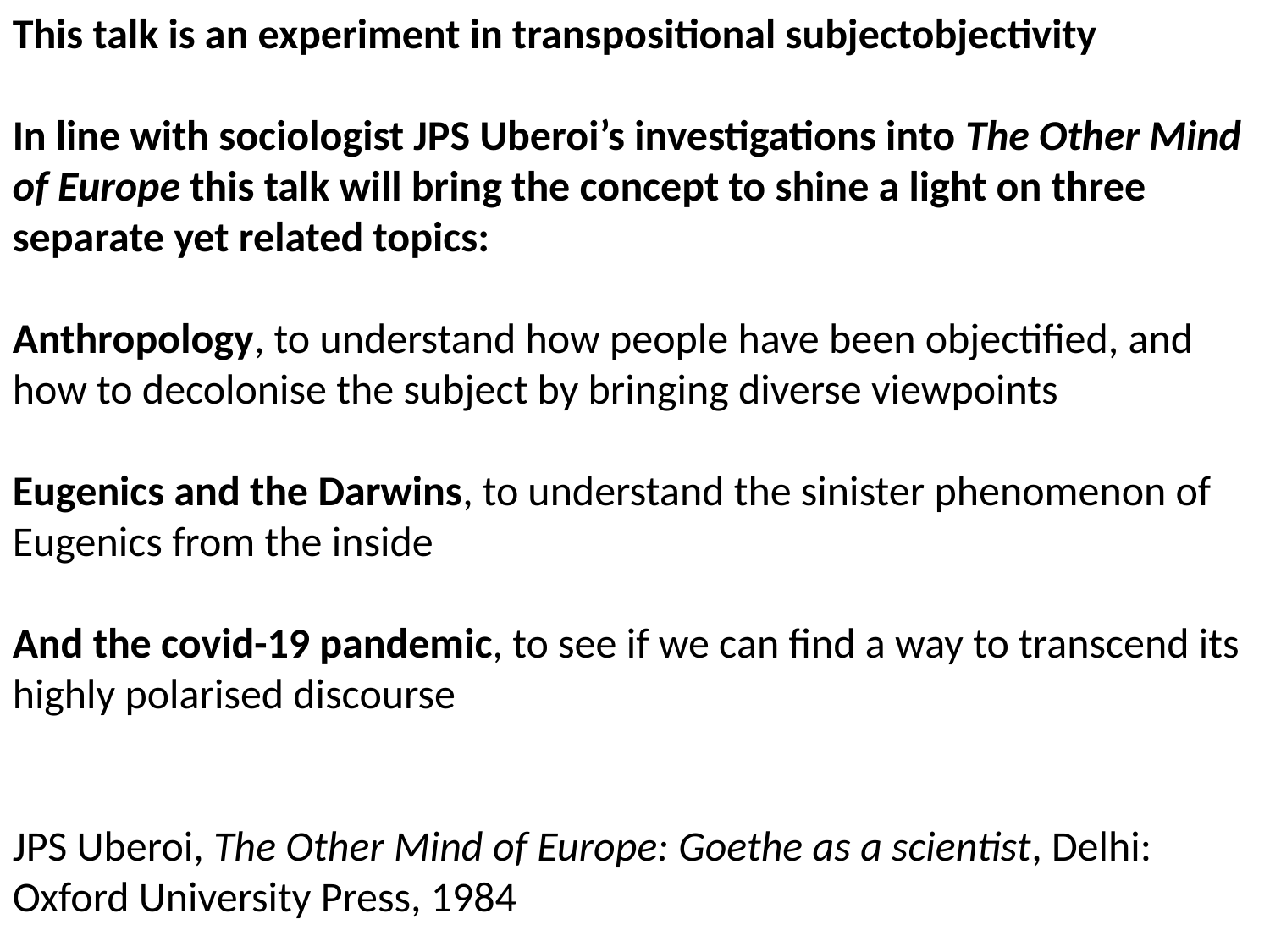

This talk is an experiment in transpositional subjectobjectivity

In line with sociologist JPS Uberoi’s investigations into The Other Mind of Europe this talk will bring the concept to shine a light on three separate yet related topics:

Anthropology, to understand how people have been objectified, and how to decolonise the subject by bringing diverse viewpoints

Eugenics and the Darwins, to understand the sinister phenomenon of Eugenics from the inside

And the covid-19 pandemic, to see if we can find a way to transcend its highly polarised discourse

JPS Uberoi, The Other Mind of Europe: Goethe as a scientist, Delhi: Oxford University Press, 1984